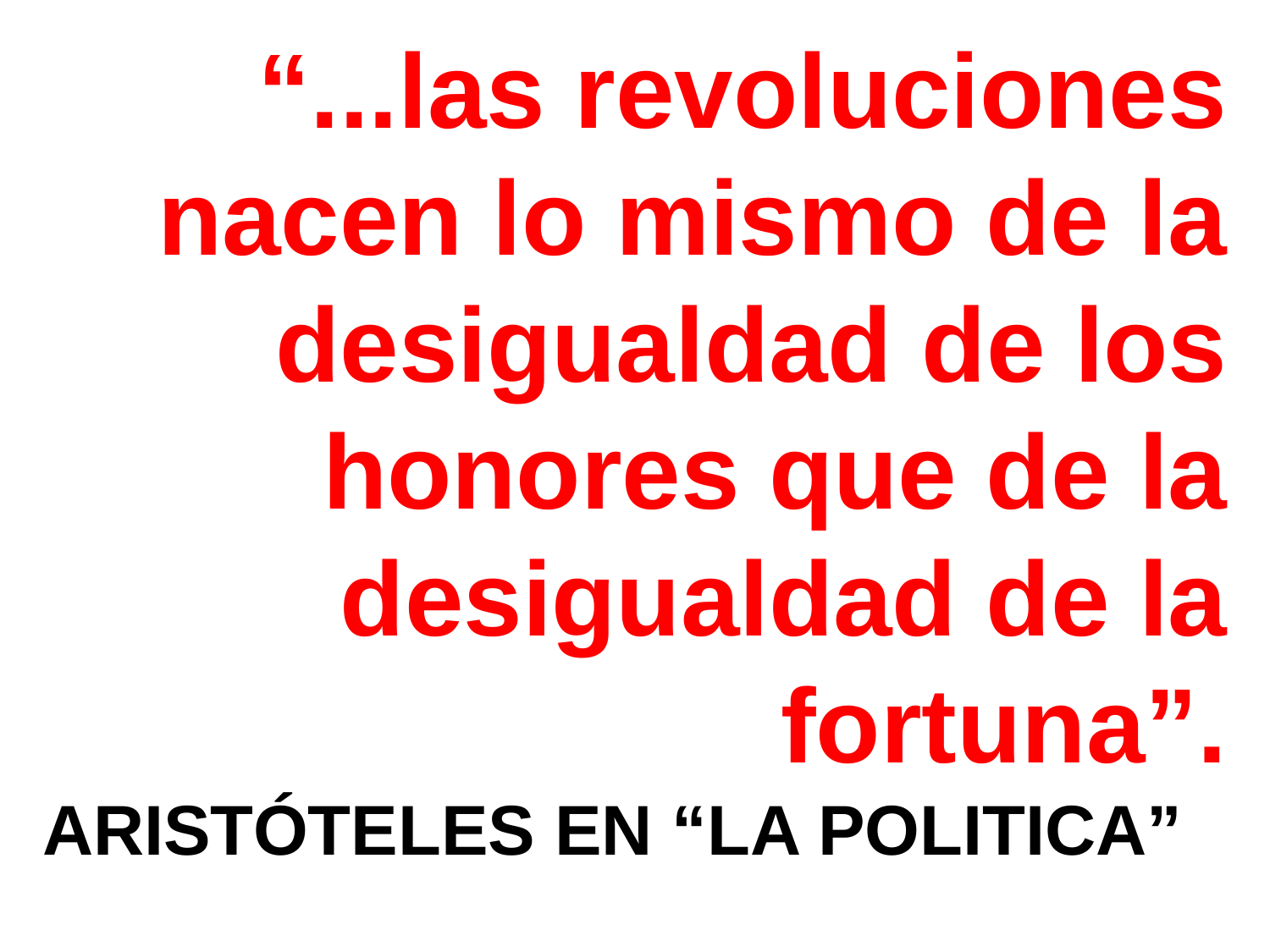

“...las revoluciones nacen lo mismo de la desigualdad de los honores que de la desigualdad de la fortuna”.
ARISTÓTELES EN “LA POLITICA”